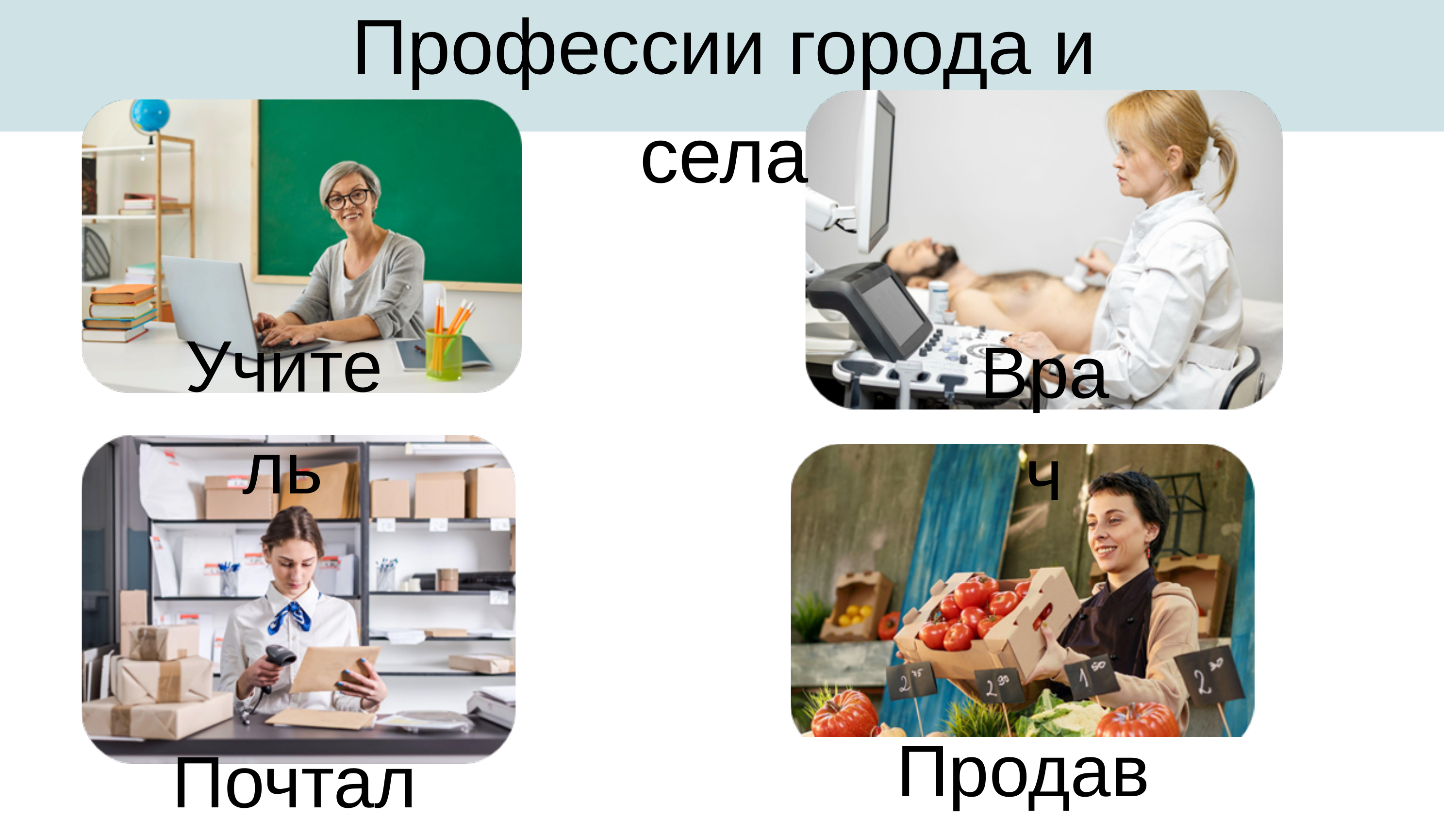

Профессии города и села

Учитель
Врач

Продавец
Почтальон